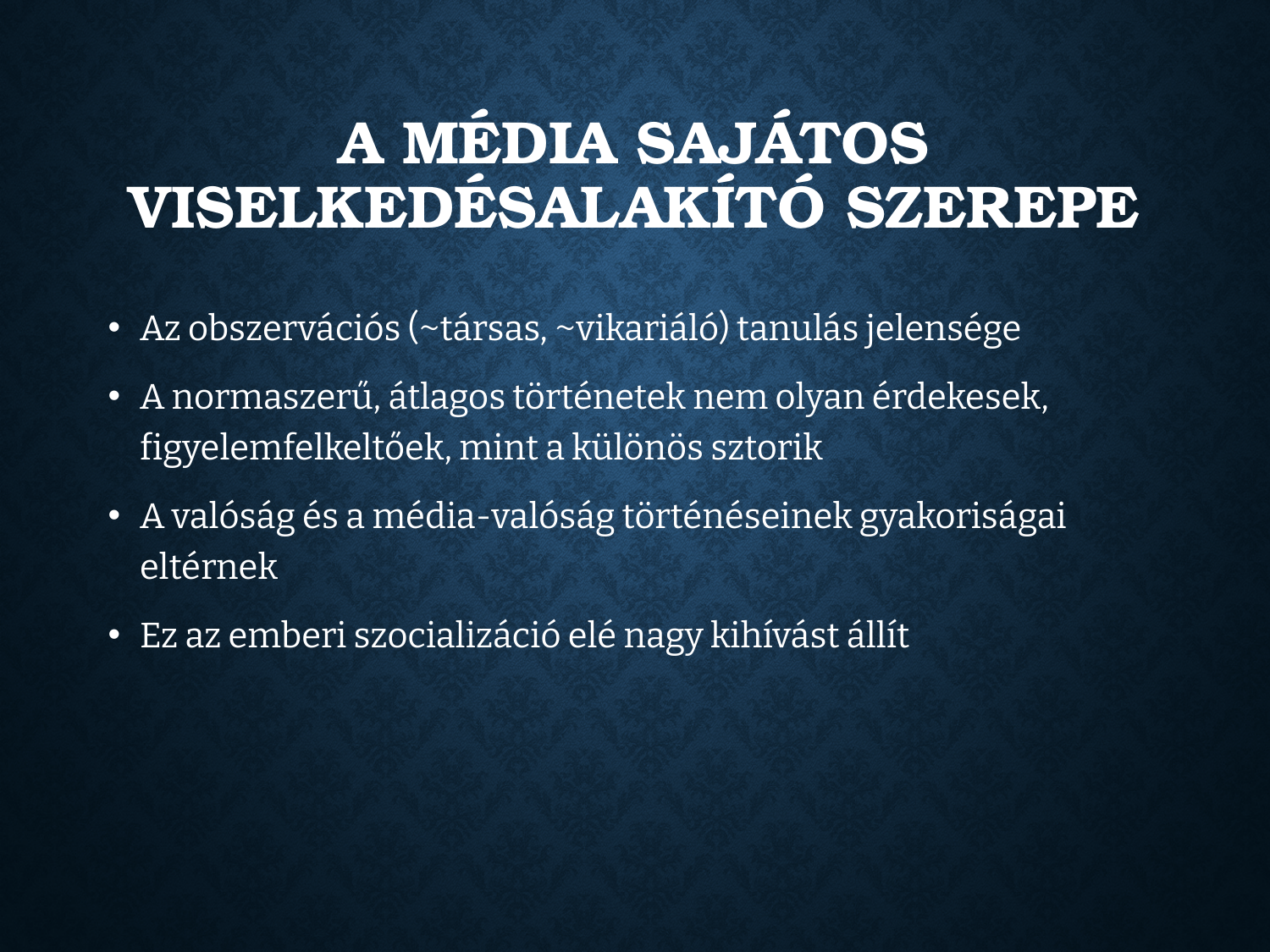

# A média sajátos viselkedésalakító szerepe
Az obszervációs (~társas, ~vikariáló) tanulás jelensége
A normaszerű, átlagos történetek nem olyan érdekesek, figyelemfelkeltőek, mint a különös sztorik
A valóság és a média-valóság történéseinek gyakoriságai eltérnek
Ez az emberi szocializáció elé nagy kihívást állít